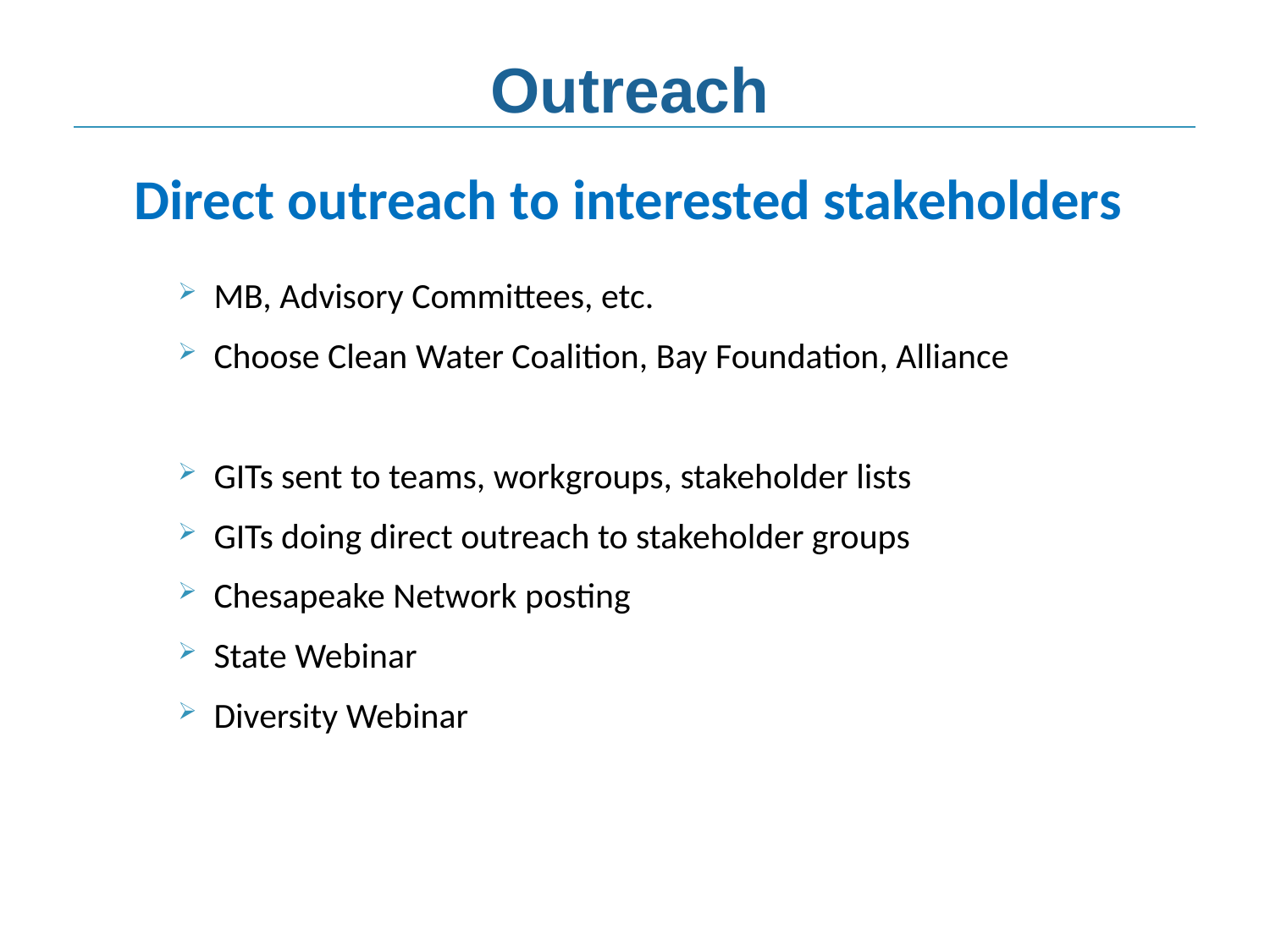

Outreach
# Direct outreach to interested stakeholders
MB, Advisory Committees, etc.
Choose Clean Water Coalition, Bay Foundation, Alliance

GITs sent to teams, workgroups, stakeholder lists
GITs doing direct outreach to stakeholder groups
Chesapeake Network posting
State Webinar
Diversity Webinar